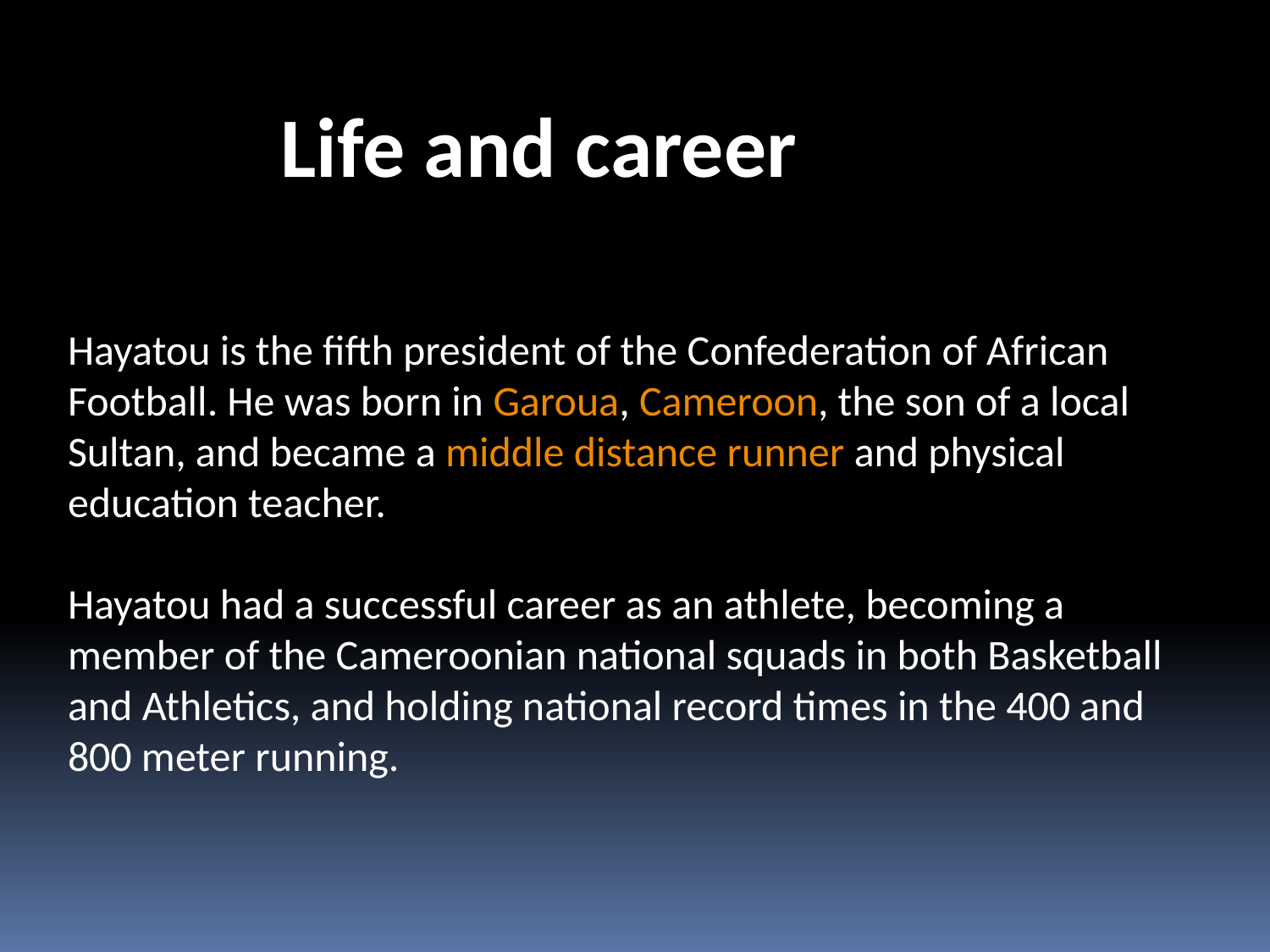

Life and career
Hayatou is the fifth president of the Confederation of African Football. He was born in Garoua, Cameroon, the son of a local Sultan, and became a middle distance runner and physical education teacher.

Hayatou had a successful career as an athlete, becoming a member of the Cameroonian national squads in both Basketball and Athletics, and holding national record times in the 400 and 800 meter running.